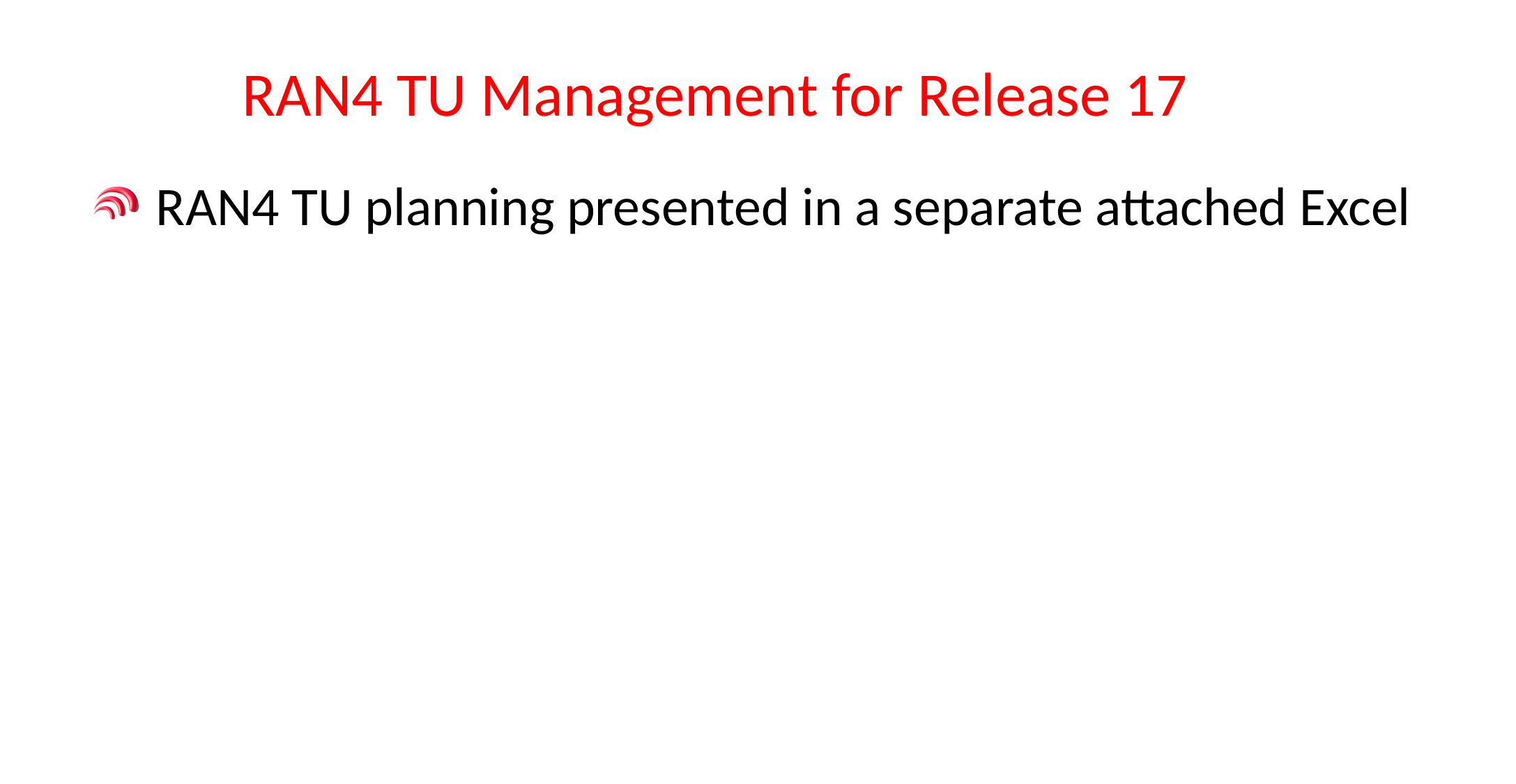

# RAN4 TU Management for Release 17
 RAN4 TU planning presented in a separate attached Excel